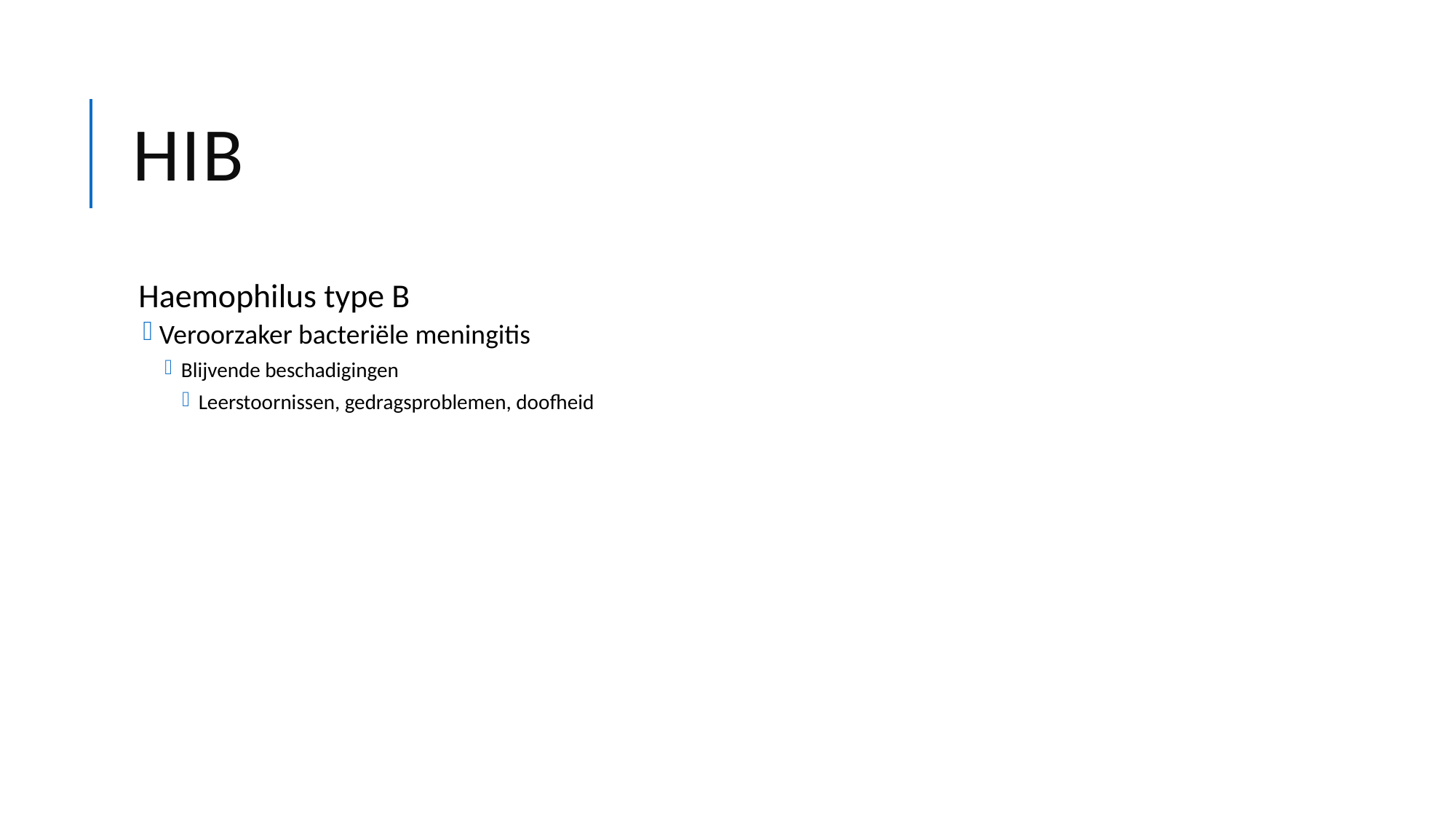

# HIB
Haemophilus type B
Veroorzaker bacteriële meningitis
Blijvende beschadigingen
Leerstoornissen, gedragsproblemen, doofheid